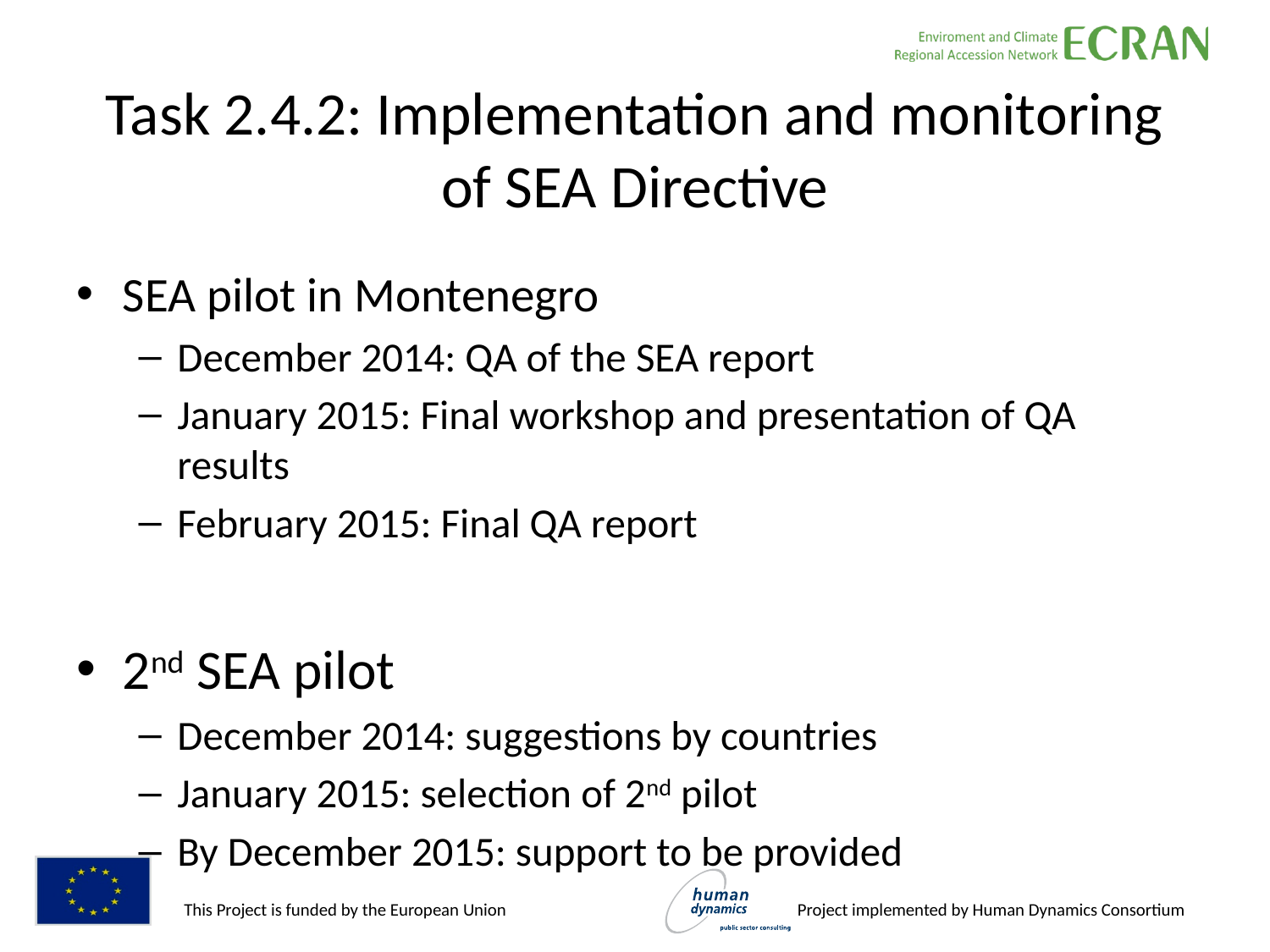

# Task 2.4.2: Implementation and monitoring of SEA Directive
SEA pilot in Montenegro
December 2014: QA of the SEA report
January 2015: Final workshop and presentation of QA results
February 2015: Final QA report

2nd SEA pilot
December 2014: suggestions by countries
January 2015: selection of 2nd pilot
By December 2015: support to be provided